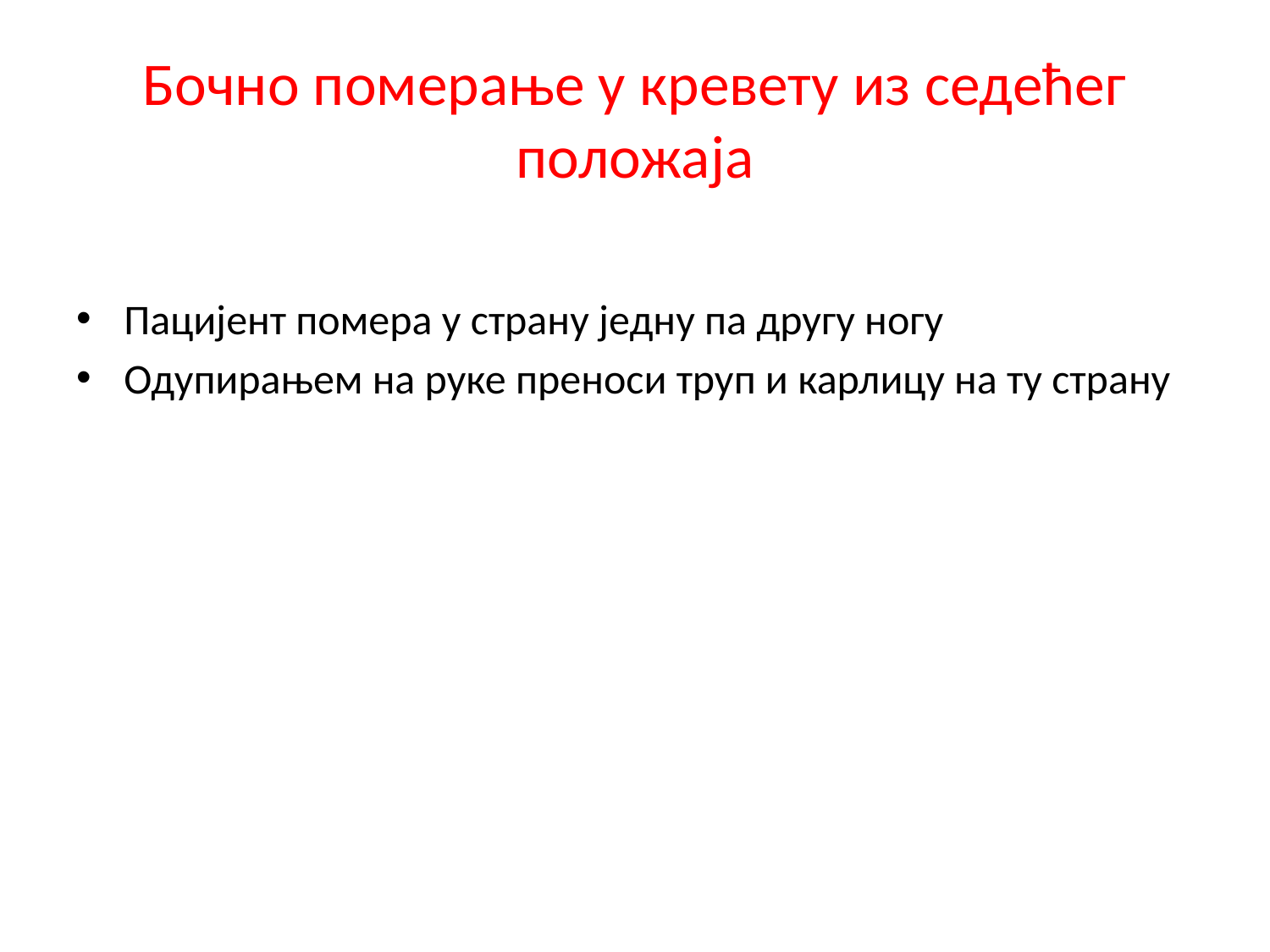

# Бочно померање у кревету из седећег положаја
Пацијент помера у страну једну па другу ногу
Одупирањем на руке преноси труп и карлицу на ту страну